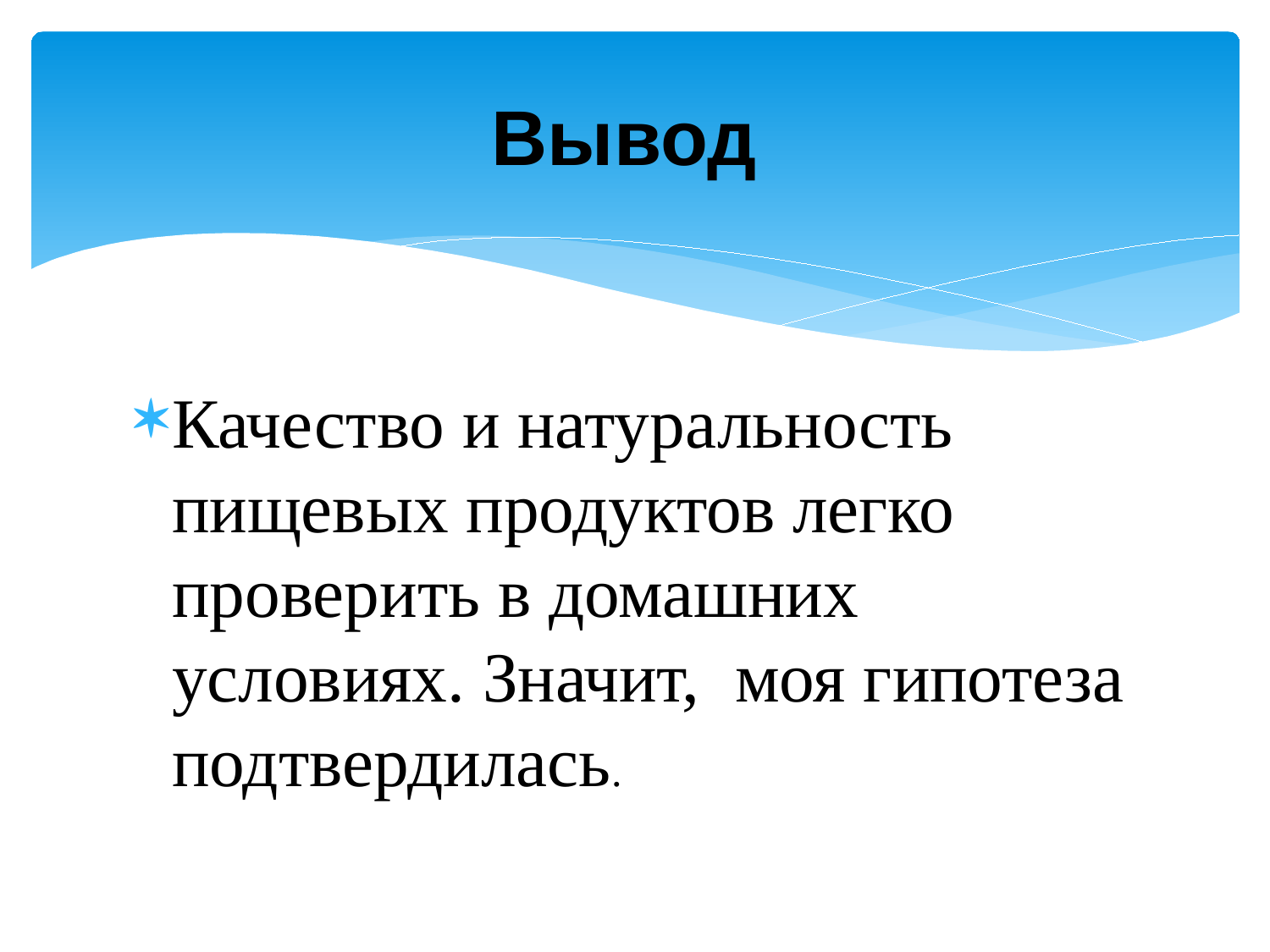

# Вывод
Качество и натуральность пищевых продуктов легко проверить в домашних условиях. Значит,  моя гипотеза подтвердилась.